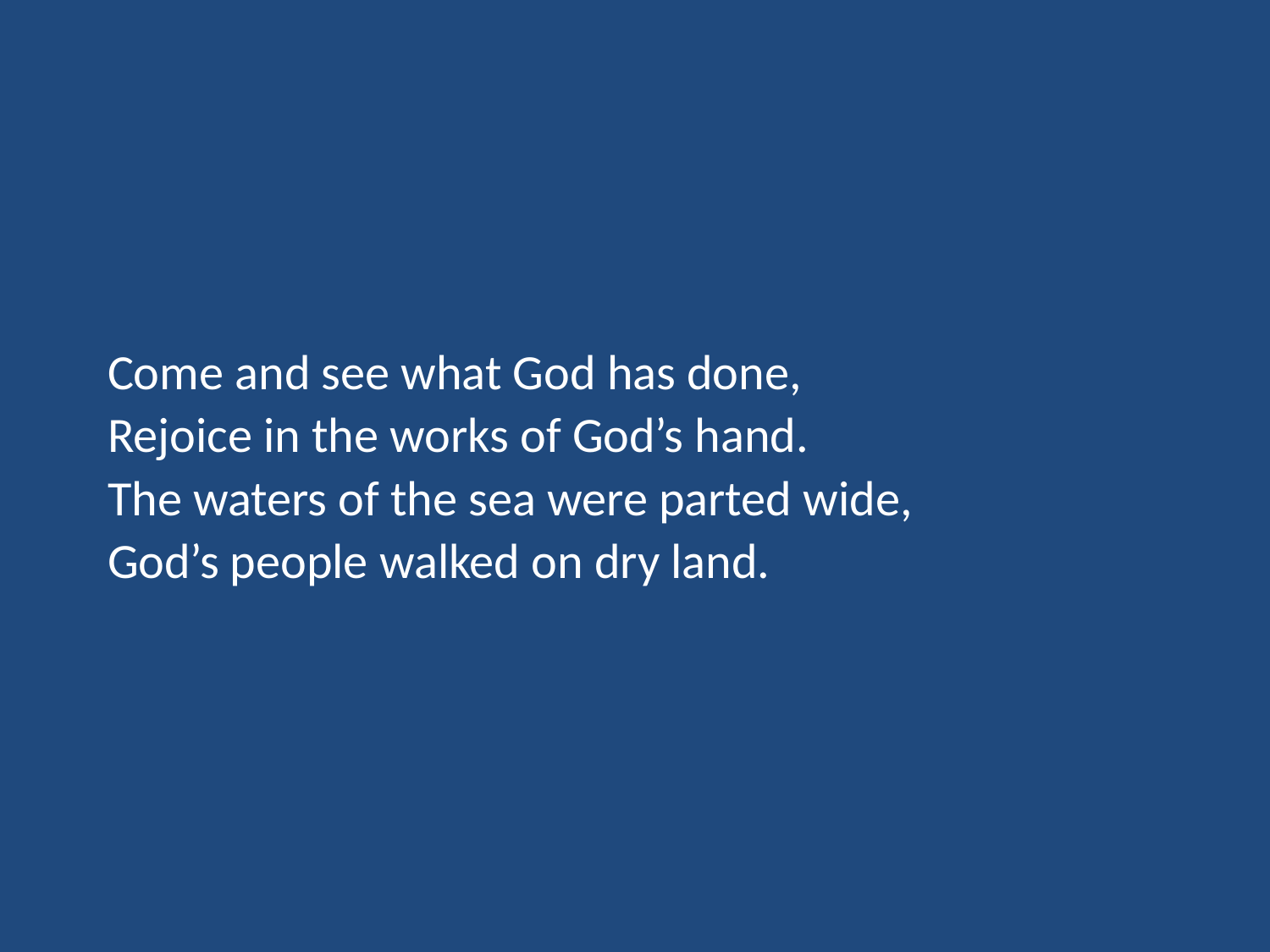

Come and see what God has done,
Rejoice in the works of God’s hand.
The waters of the sea were parted wide,
God’s people walked on dry land.